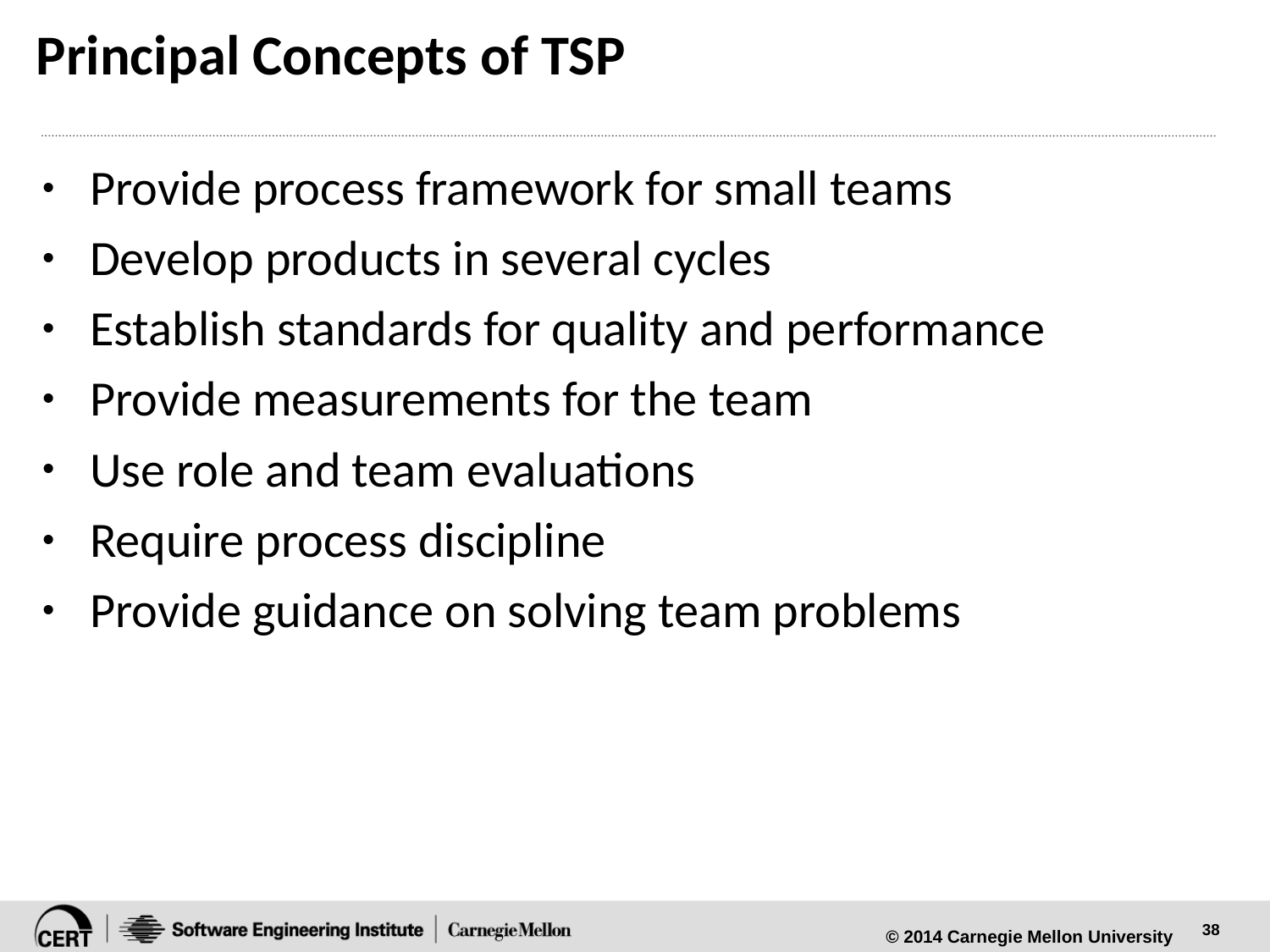

# Principal Concepts of TSP
Provide process framework for small teams
Develop products in several cycles
Establish standards for quality and performance
Provide measurements for the team
Use role and team evaluations
Require process discipline
Provide guidance on solving team problems